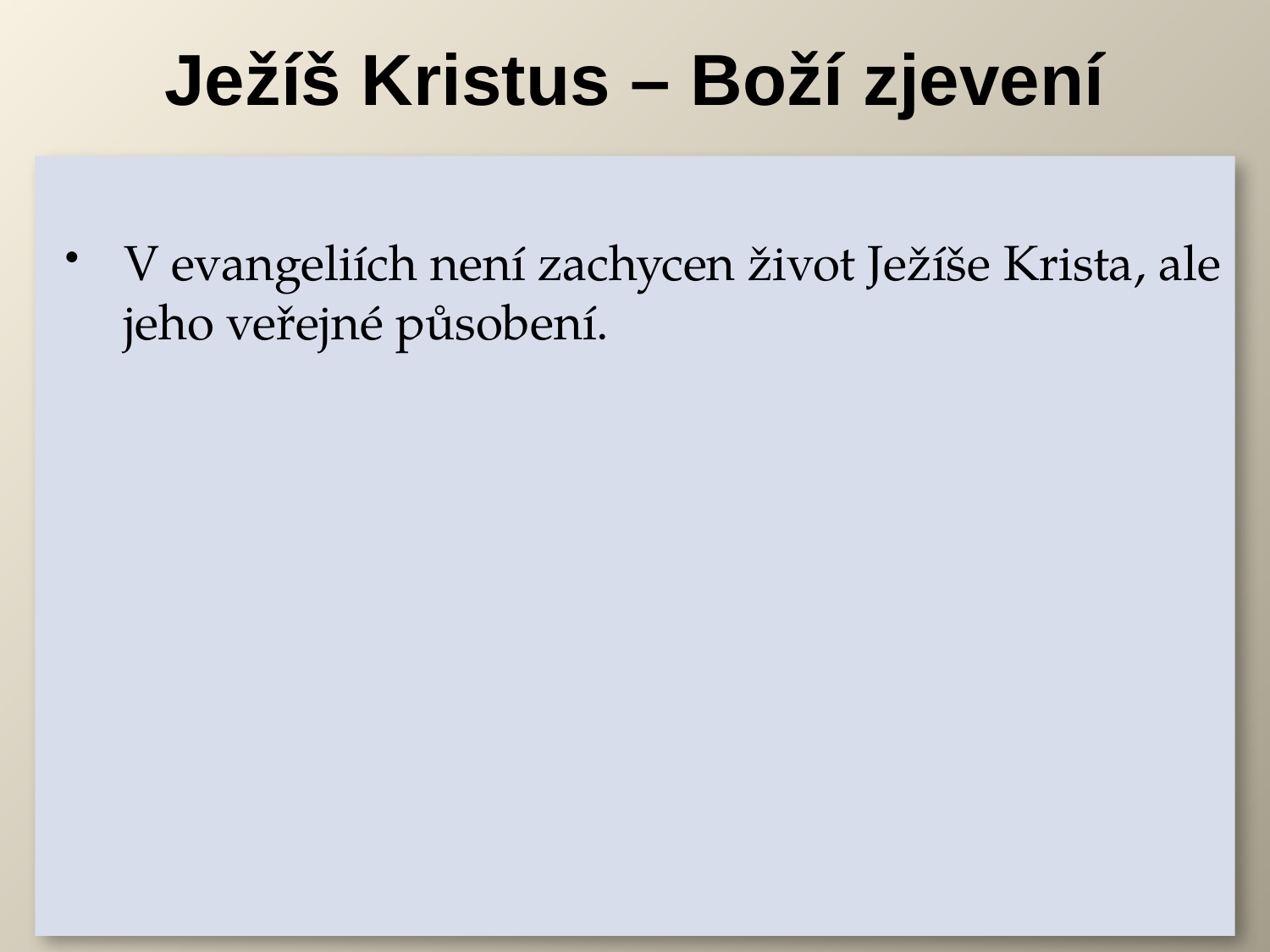

# Ježíš Kristus – Boží zjevení

V evangeliích není zachycen život Ježíše Krista, ale jeho veřejné působení.